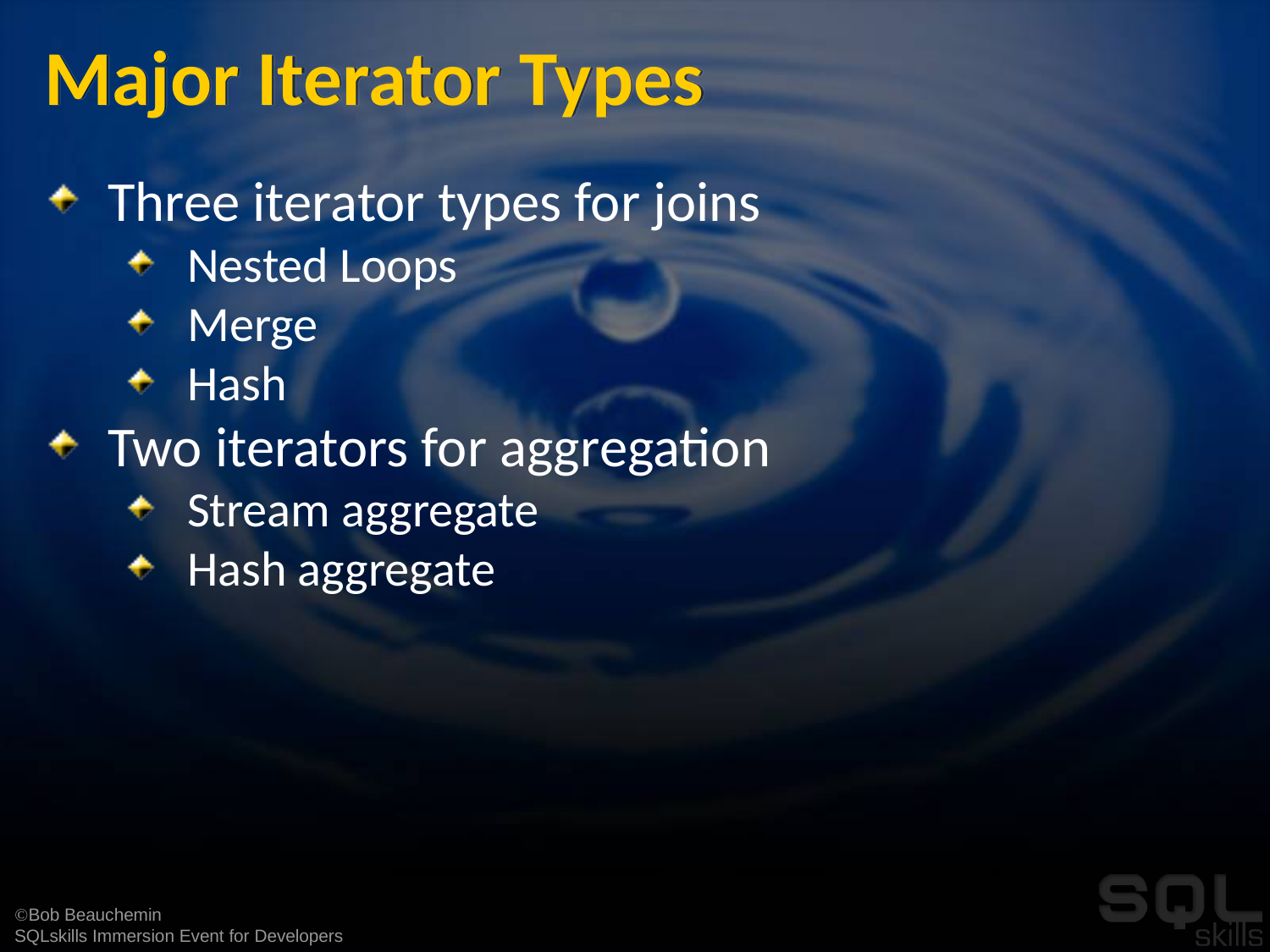

# Major Iterator Types
Three iterator types for joins
Nested Loops
Merge
Hash
Two iterators for aggregation
Stream aggregate
Hash aggregate